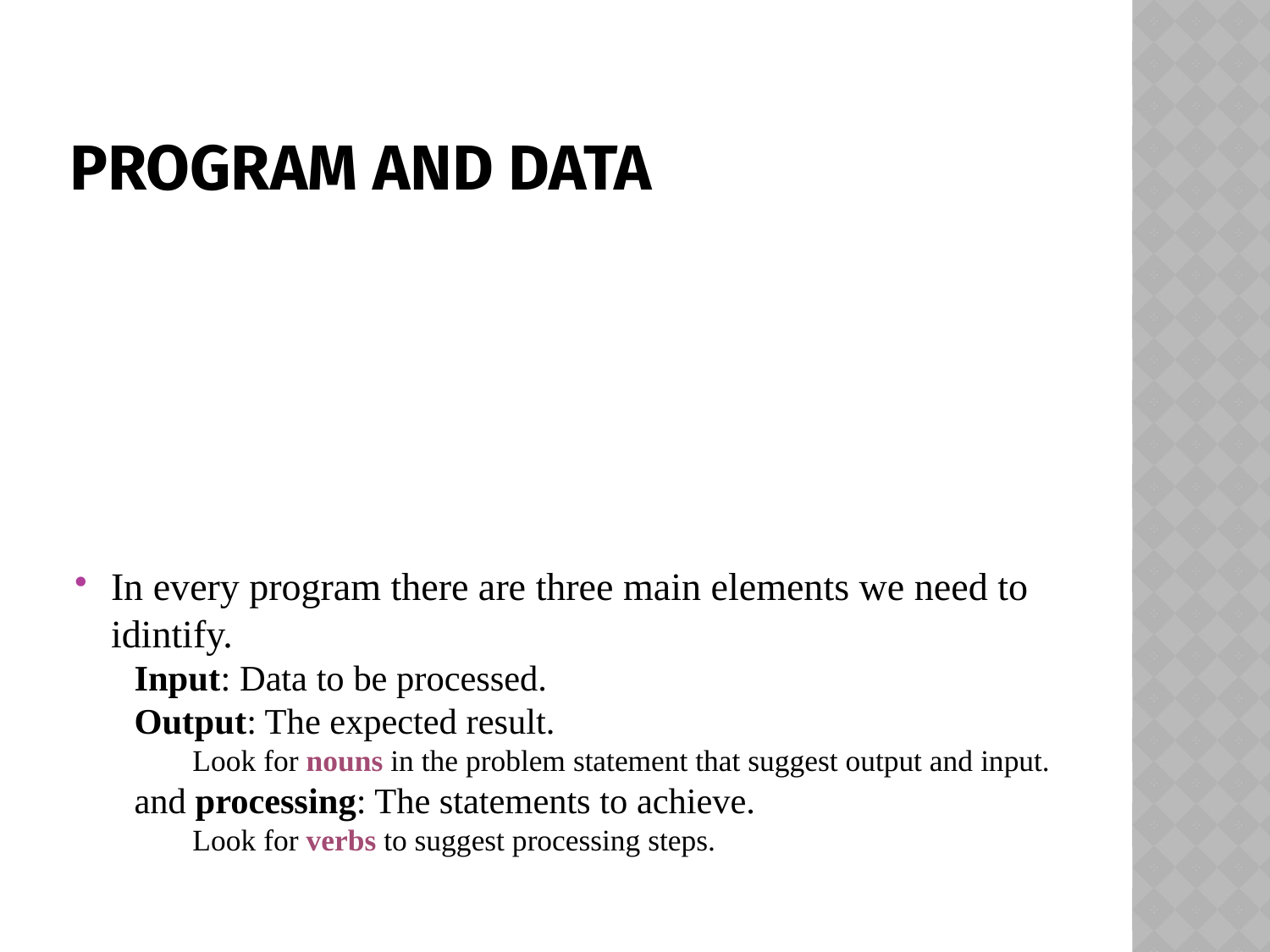

# Program and Data
output data

input data

Processing
Keyboard
mouse
Screen
printer
In every program there are three main elements we need to idintify.
Input: Data to be processed.
Output: The expected result.
Look for nouns in the problem statement that suggest output and input.
and processing: The statements to achieve.
Look for verbs to suggest processing steps.